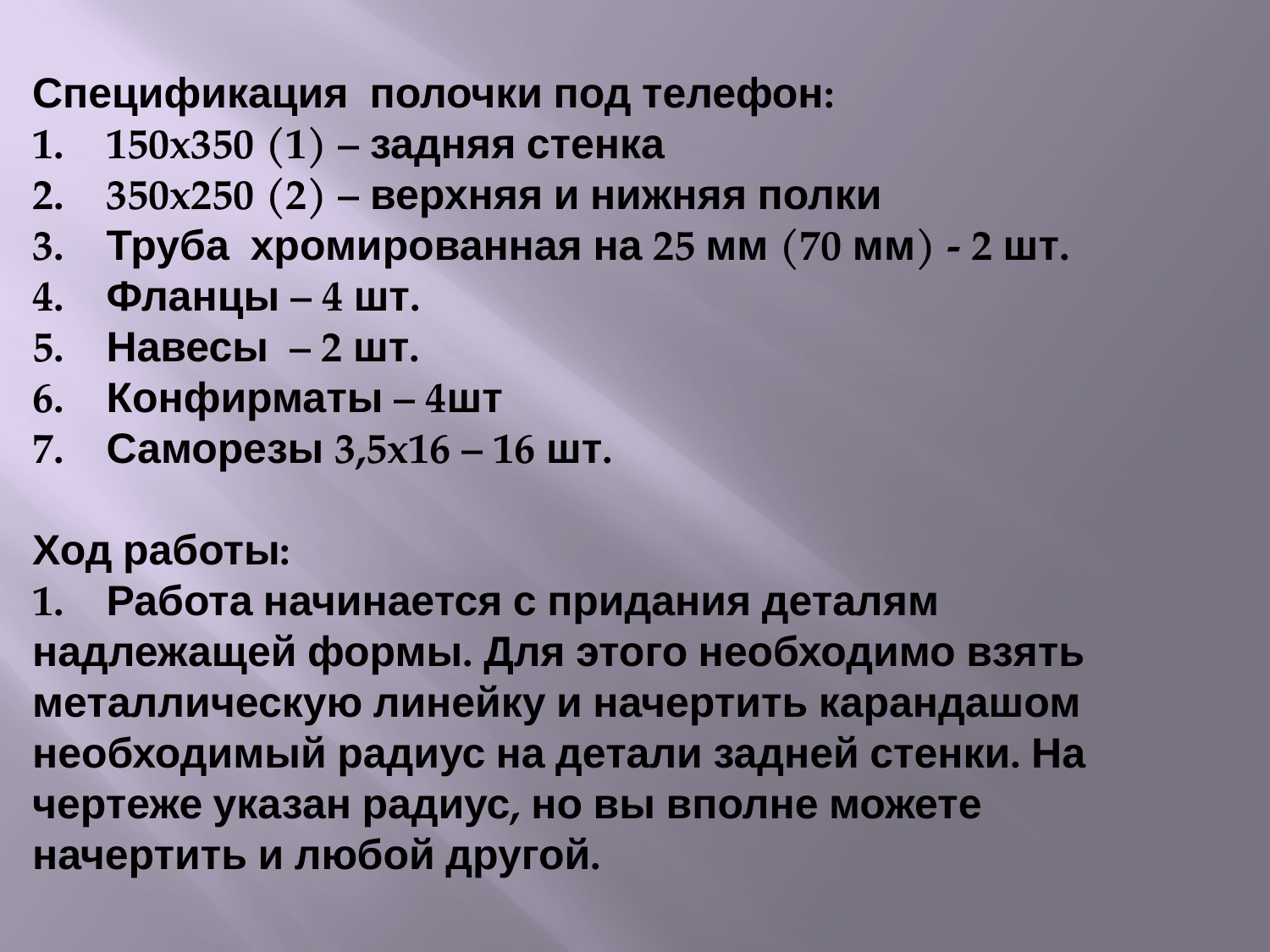

Спецификация  полочки под телефон:
1.    150x350 (1) – задняя стенка
2.    350x250 (2) – верхняя и нижняя полки
3.    Труба  хромированная на 25 мм (70 мм) - 2 шт.
4.    Фланцы – 4 шт.
5.    Навесы  – 2 шт.
6.    Конфирматы – 4шт
7.    Саморезы 3,5x16 – 16 шт.
Ход работы:
1.    Работа начинается с придания деталям надлежащей формы. Для этого необходимо взять металлическую линейку и начертить карандашом необходимый радиус на детали задней стенки. На чертеже указан радиус, но вы вполне можете начертить и любой другой.